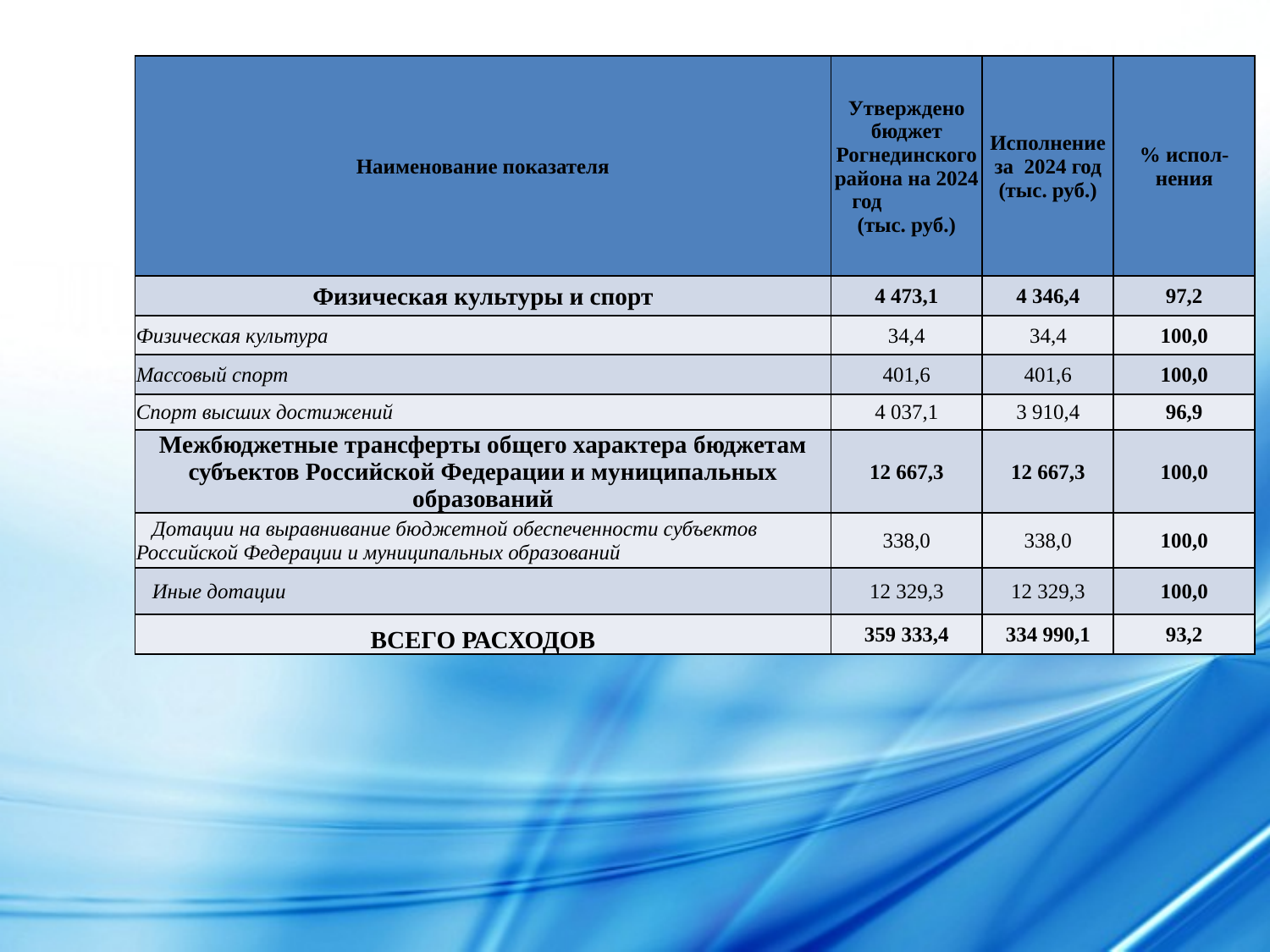

| Наименование показателя | Утверждено бюджет Рогнединского района на 2024 год (тыс. руб.) | Исполнение за 2024 год (тыс. руб.) | % испол-нения |
| --- | --- | --- | --- |
| Физическая культуры и спорт | 4 473,1 | 4 346,4 | 97,2 |
| Физическая культура | 34,4 | 34,4 | 100,0 |
| Массовый спорт | 401,6 | 401,6 | 100,0 |
| Спорт высших достижений | 4 037,1 | 3 910,4 | 96,9 |
| Межбюджетные трансферты общего характера бюджетам субъектов Российской Федерации и муниципальных образований | 12 667,3 | 12 667,3 | 100,0 |
| Дотации на выравнивание бюджетной обеспеченности субъектов Российской Федерации и муниципальных образований | 338,0 | 338,0 | 100,0 |
| Иные дотации | 12 329,3 | 12 329,3 | 100,0 |
| ВСЕГО РАСХОДОВ | 359 333,4 | 334 990,1 | 93,2 |
#